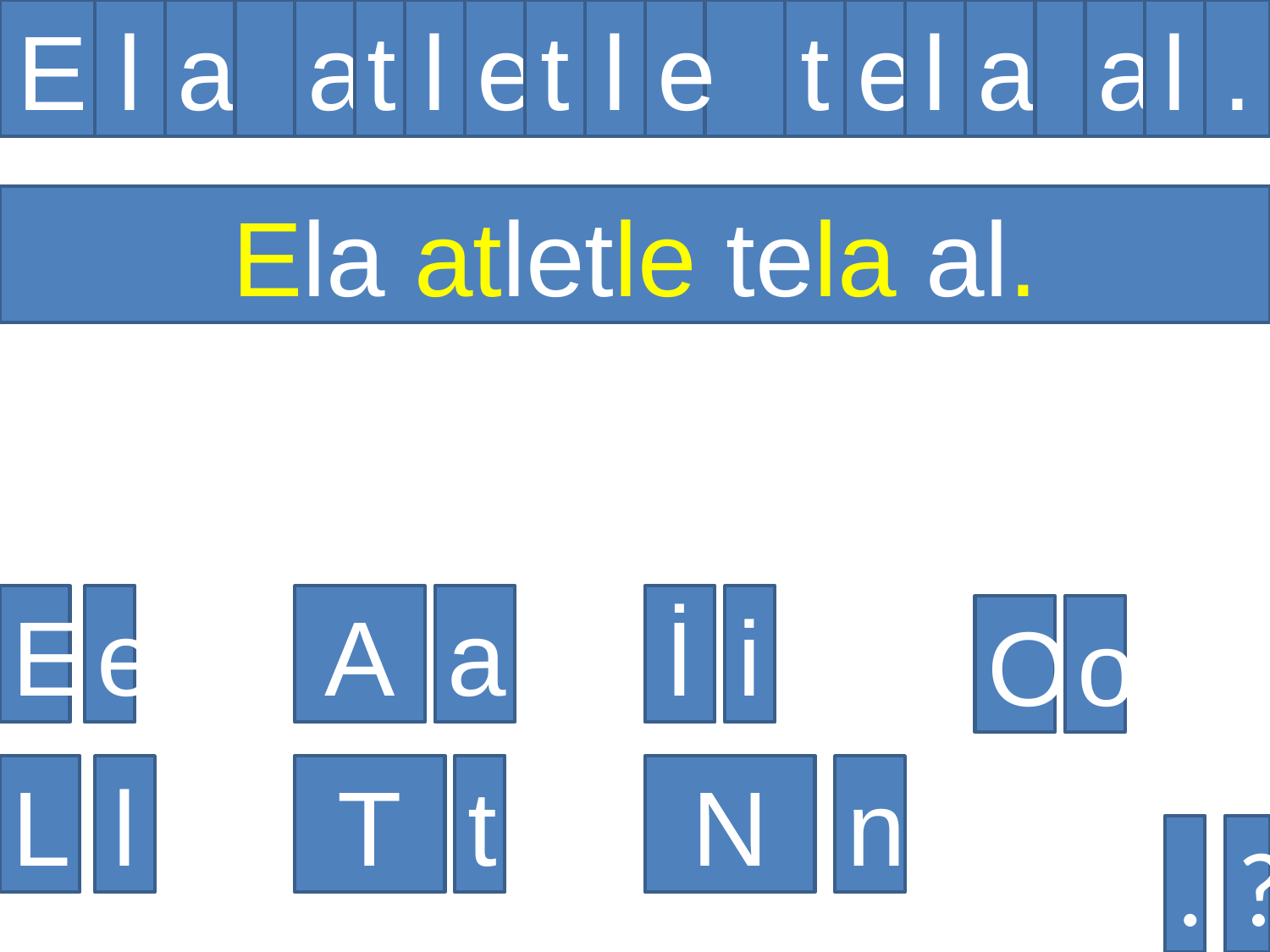

E
l
a

a
t
l
e
t
l
e

t
e
l
a

a
l
.
Ela atletle tela al.
E
e
A
a
İ
i
O
o
L
l
T
t
N
n
.
?